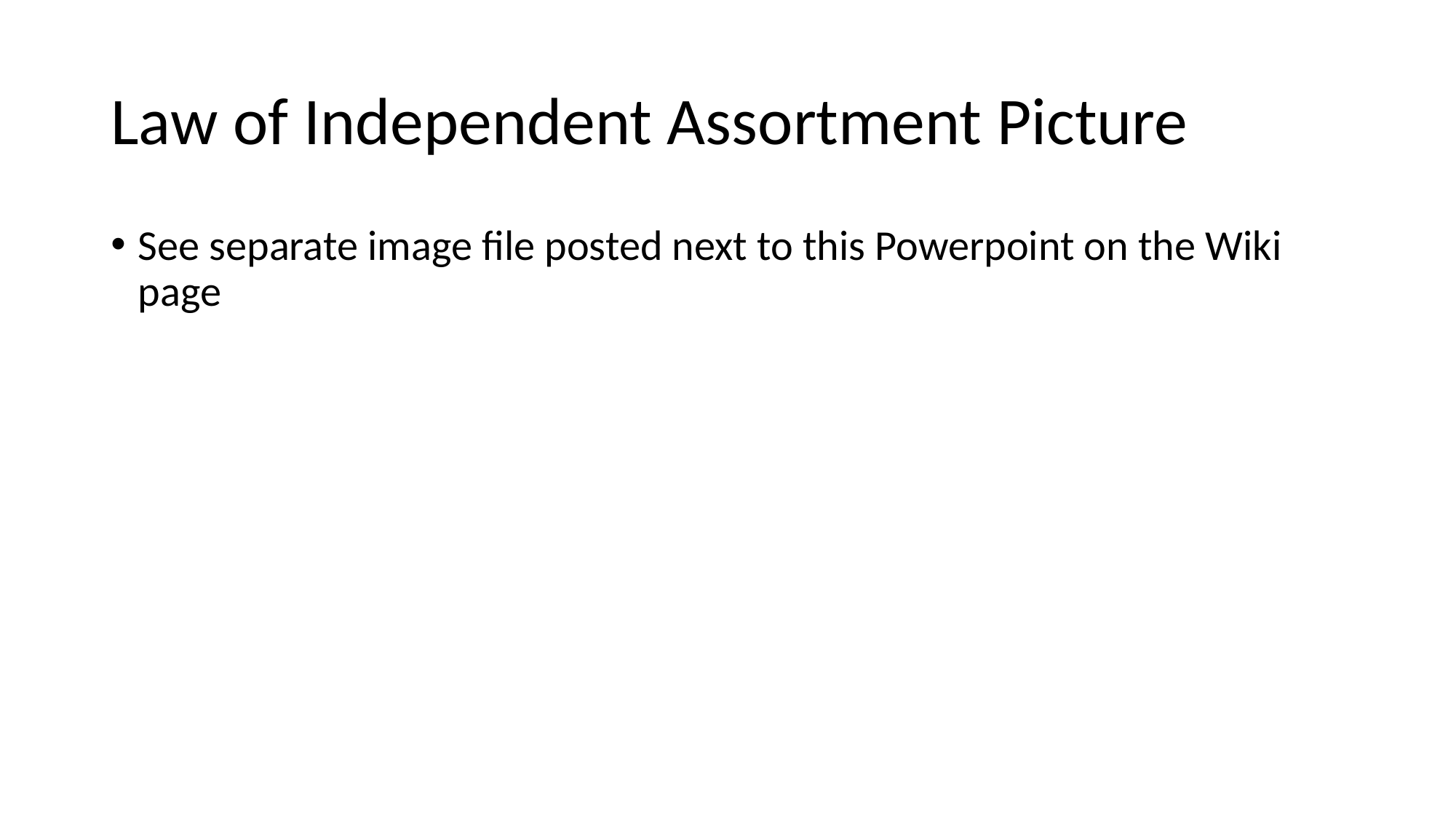

# Law of Independent Assortment Picture
See separate image file posted next to this Powerpoint on the Wiki page